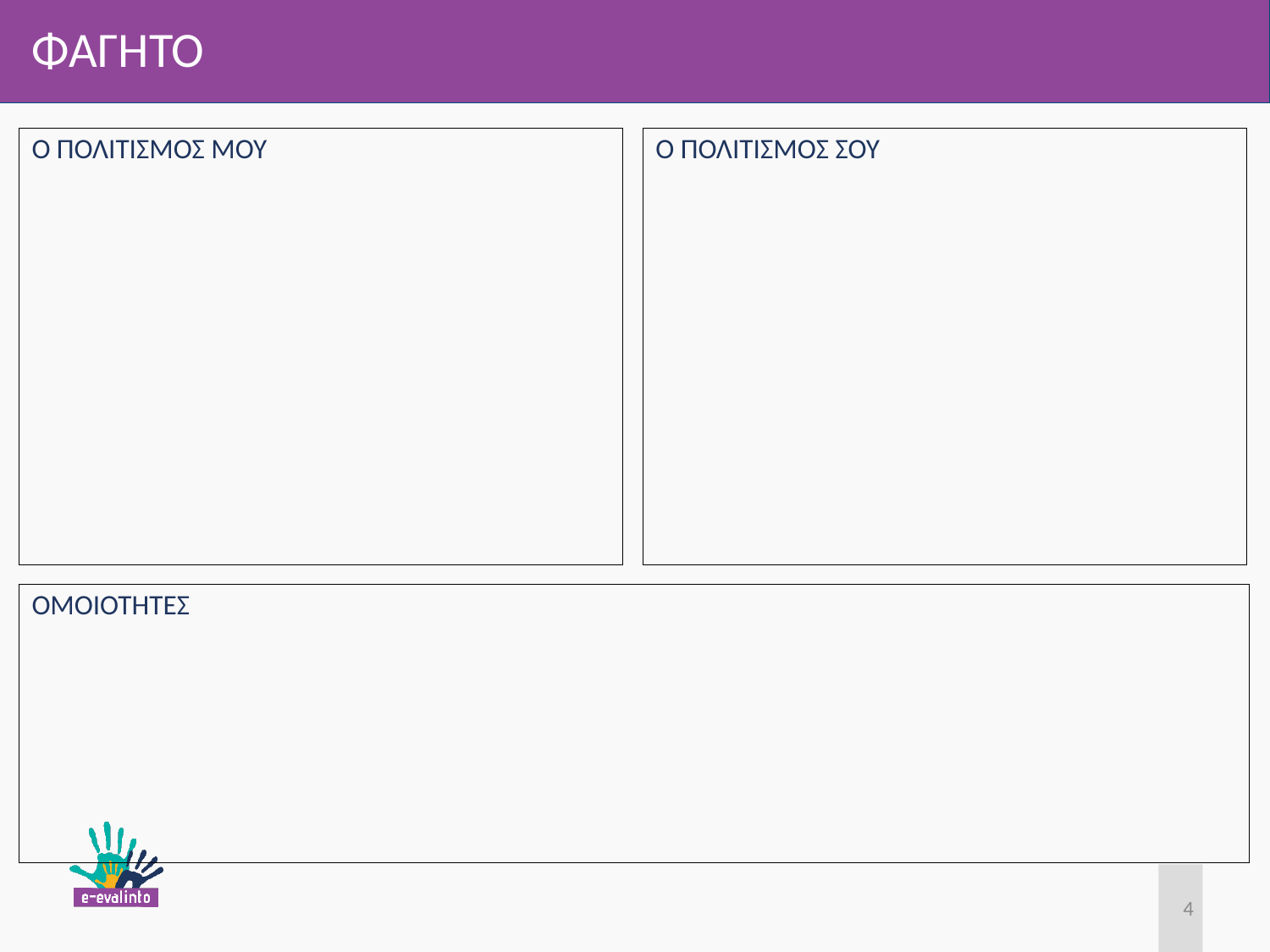

# ΦΑΓΗΤΟ
Ο ΠΟΛΙΤΙΣΜΟΣ ΜΟΥ
Ο ΠΟΛΙΤΙΣΜΟΣ ΣΟΥ
ΟΜΟΙΟΤΗΤΕΣ
4